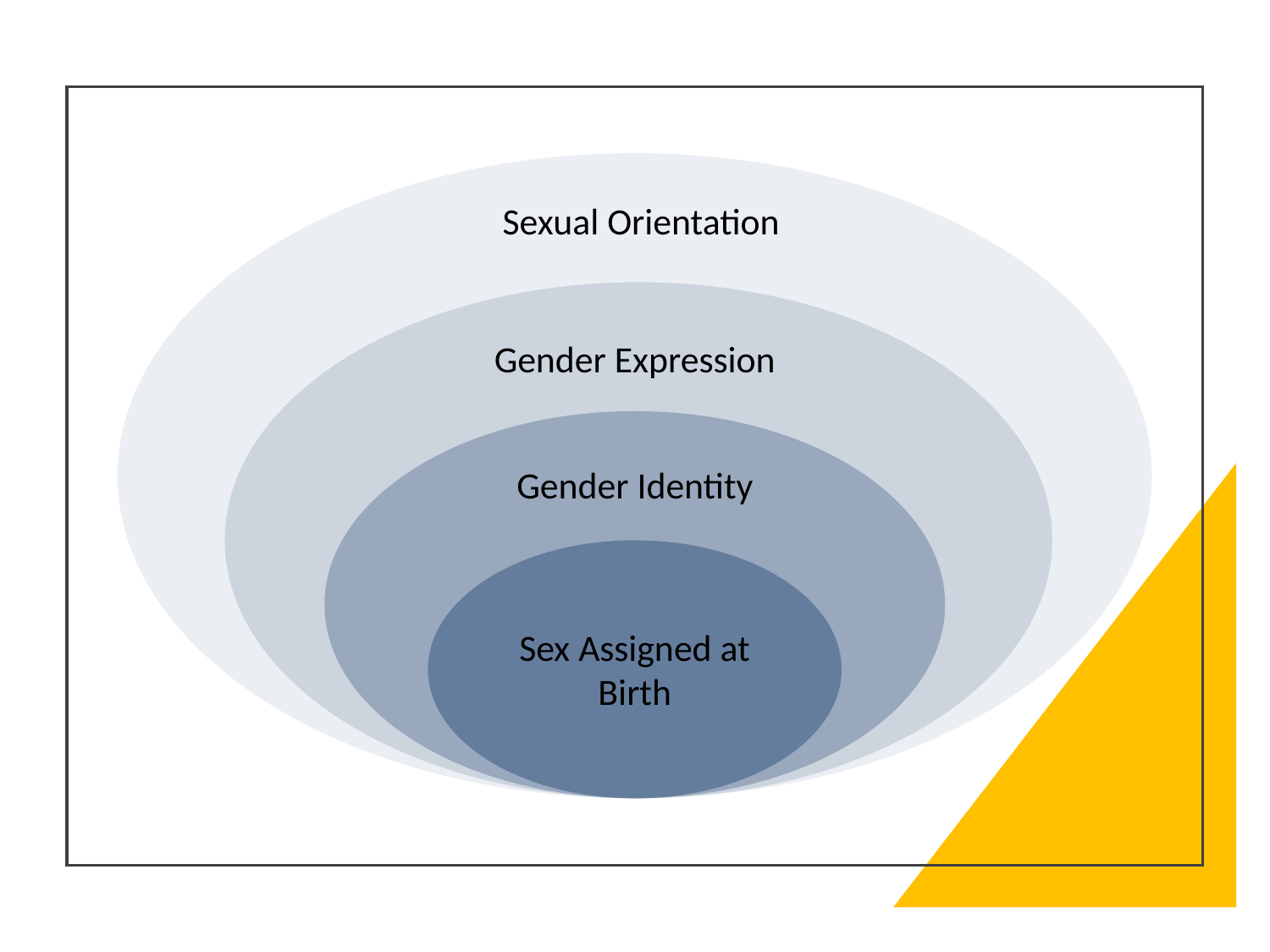

Sexual Orientation
Gender Expression
Gender Identity

Sex Assigned at Birth